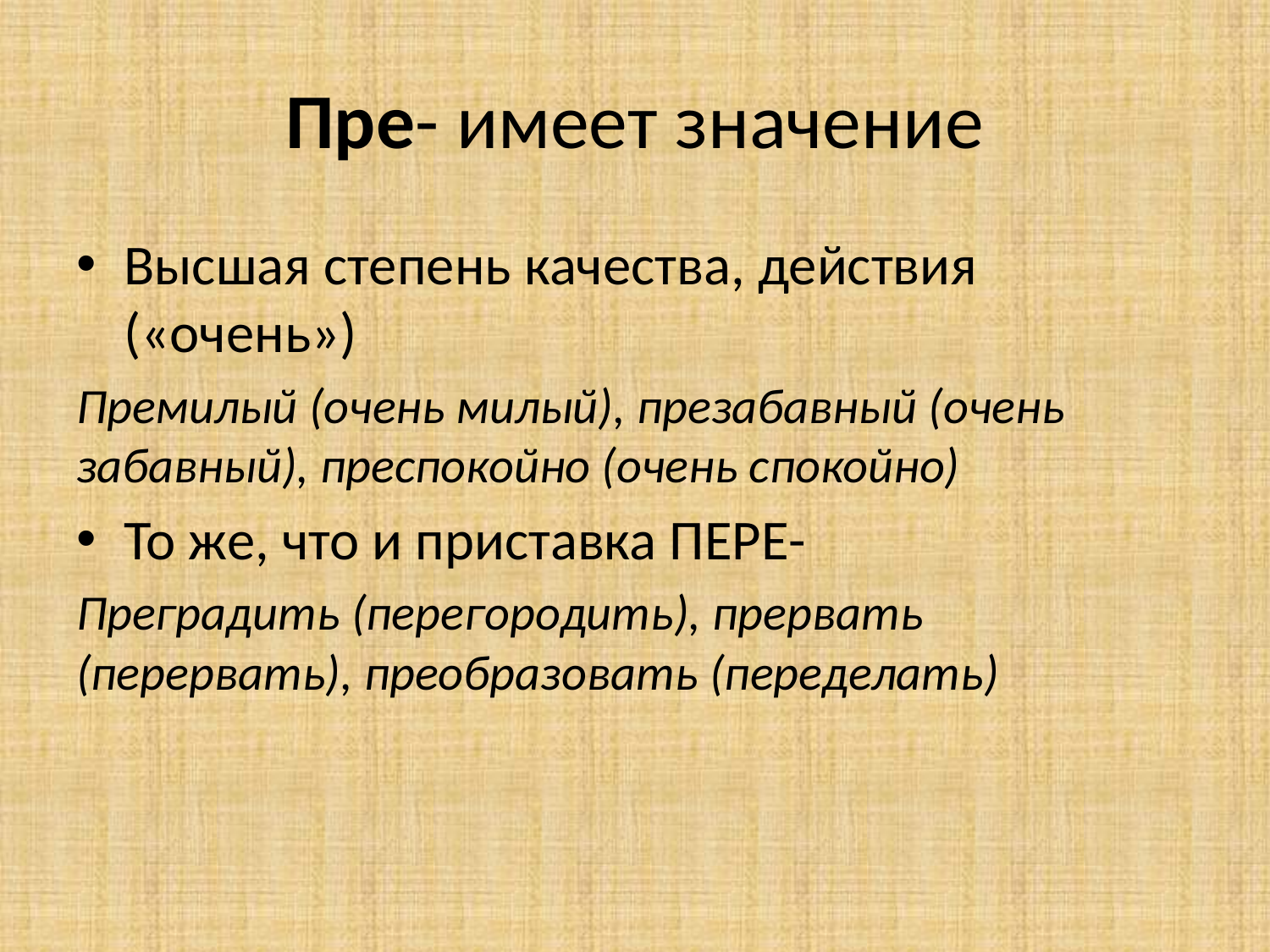

# Пре- имеет значение
Высшая степень качества, действия («очень»)
Премилый (очень милый), презабавный (очень забавный), преспокойно (очень спокойно)
То же, что и приставка ПЕРЕ-
Преградить (перегородить), прервать (перервать), преобразовать (переделать)